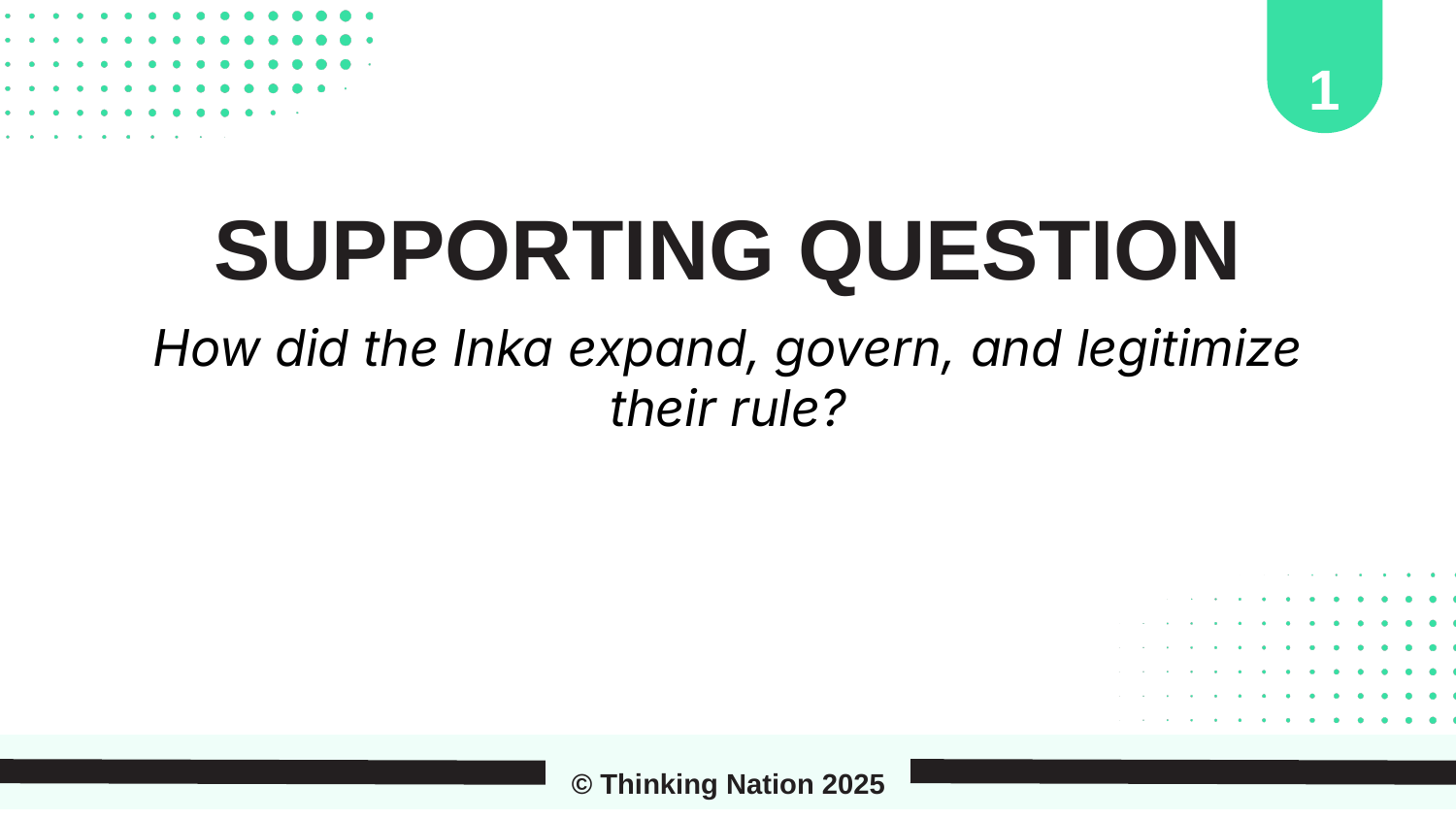

1
SUPPORTING QUESTION
How did the Inka expand, govern, and legitimize their rule?

© Thinking Nation 2025